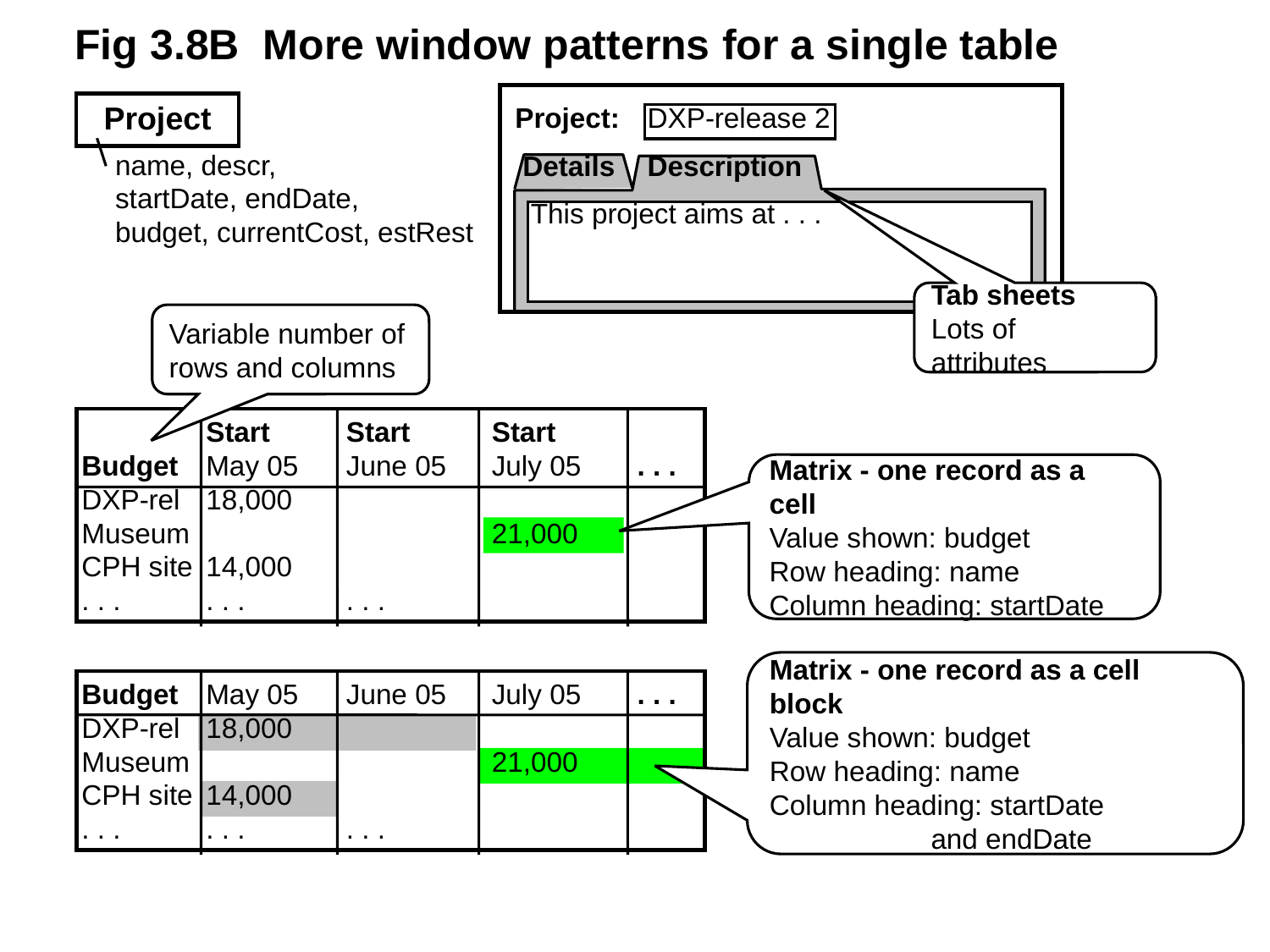

Fig 3.8B  More window patterns for a single table
Project:	DXP-release 2
 Details	Description
  This project aims at . . .

Project

name, descr,
startDate, endDate,
budget, currentCost, estRest

Tab sheets
Lots of attributes
Variable number of
rows and columns
	Start	Start	Start
Budget	May 05	June 05	July 05	. . .
DXP-rel	18,000
Museum			21,000
CPH site	14,000
. . .	. . .	. . .

Matrix - one record as a cell
Value shown: budget
Row heading: name
Column heading: startDate
Matrix - one record as a cell block
Value shown: budget
Row heading: name
Column heading: startDate
	and endDate
Budget	May 05	June 05	July 05	. . .
DXP-rel	18,000
Museum			21,000
CPH site	14,000
. . .	. . .	. . .